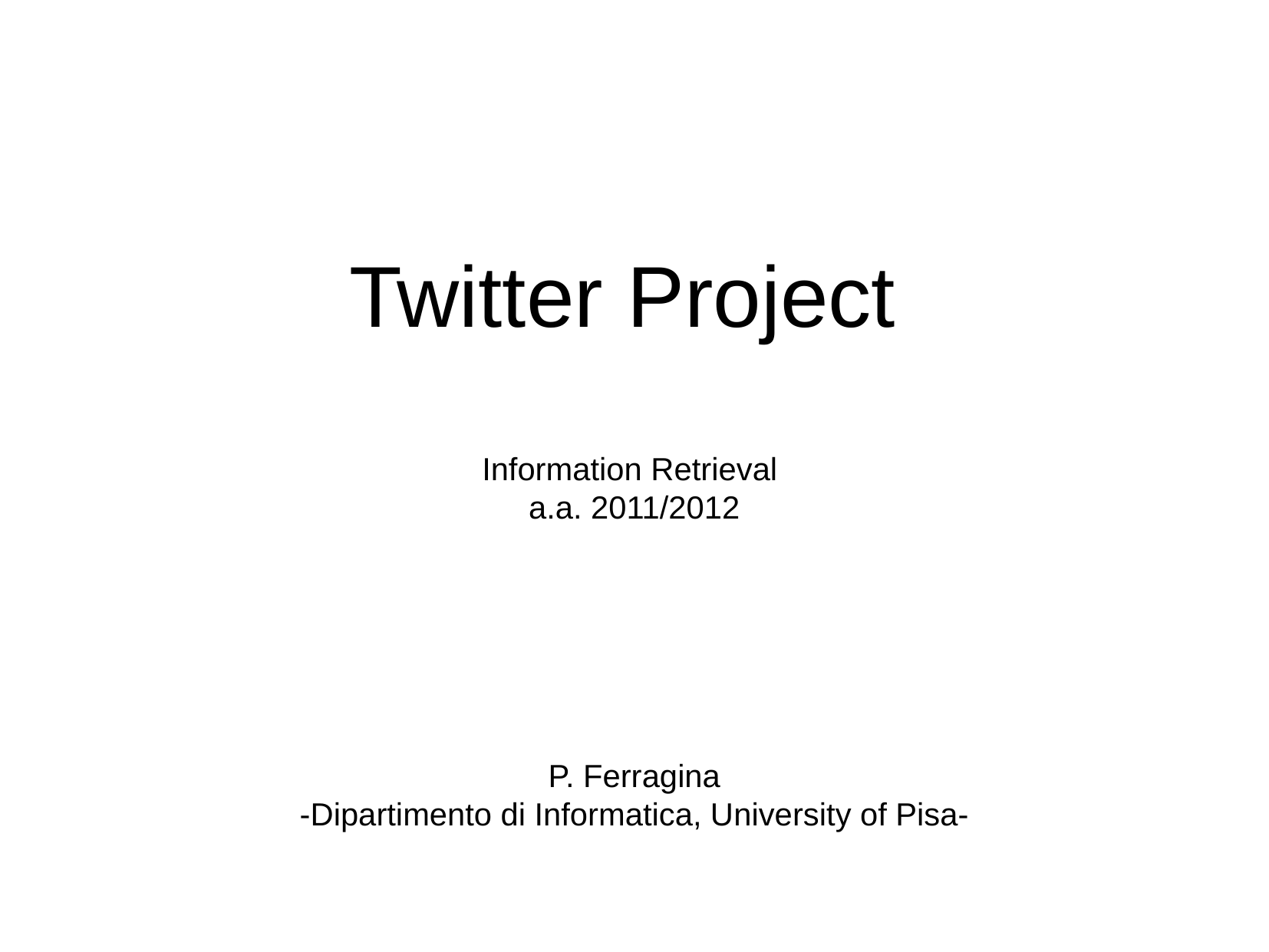

Twitter Project

Information Retrieval
a.a. 2011/2012

P. Ferragina
-Dipartimento di Informatica, University of Pisa-